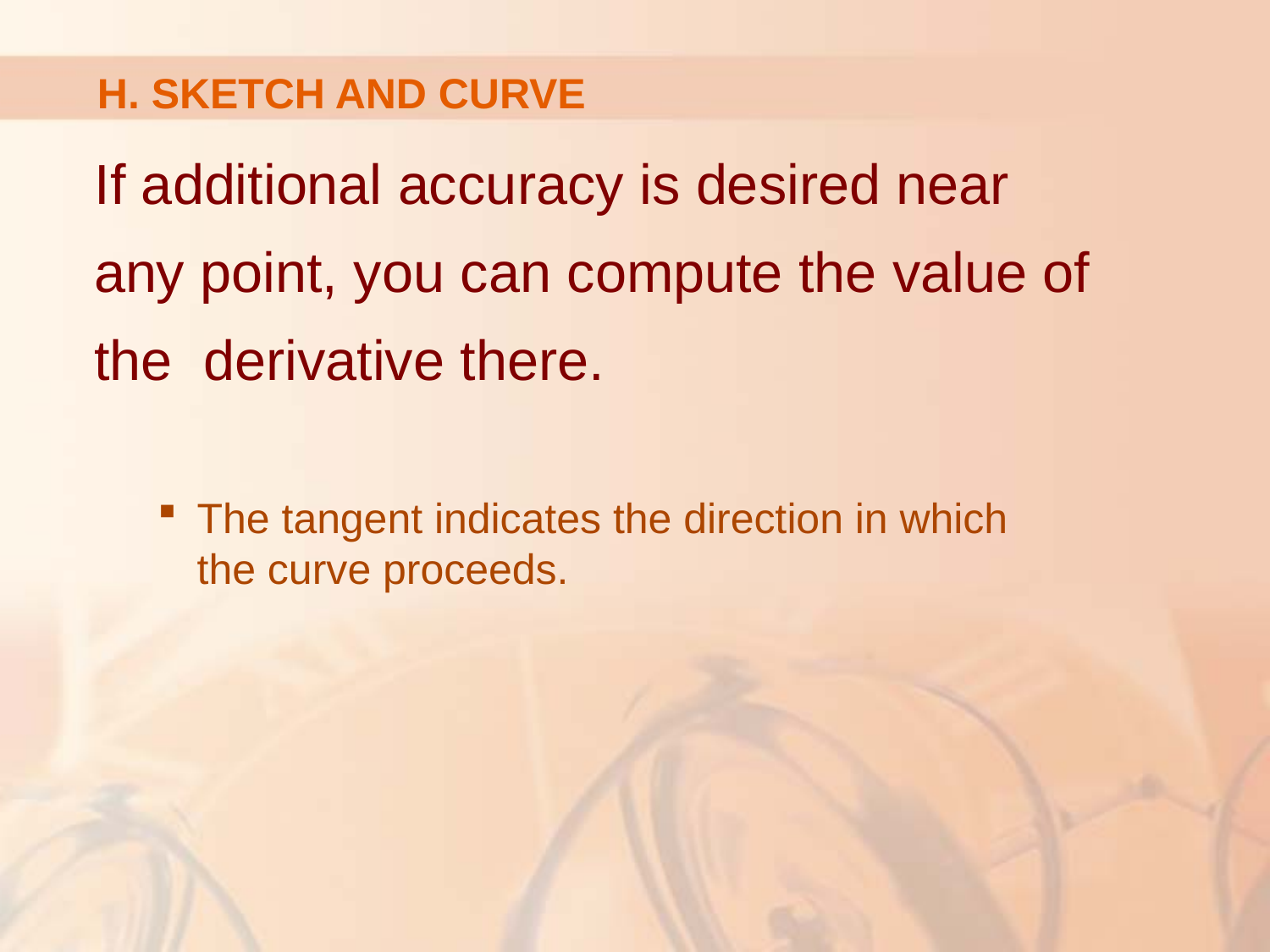

# H. SKETCH AND CURVE
If additional accuracy is desired near
any point, you can compute the value of
the  derivative there.

The tangent indicates the direction in which
the curve proceeds.